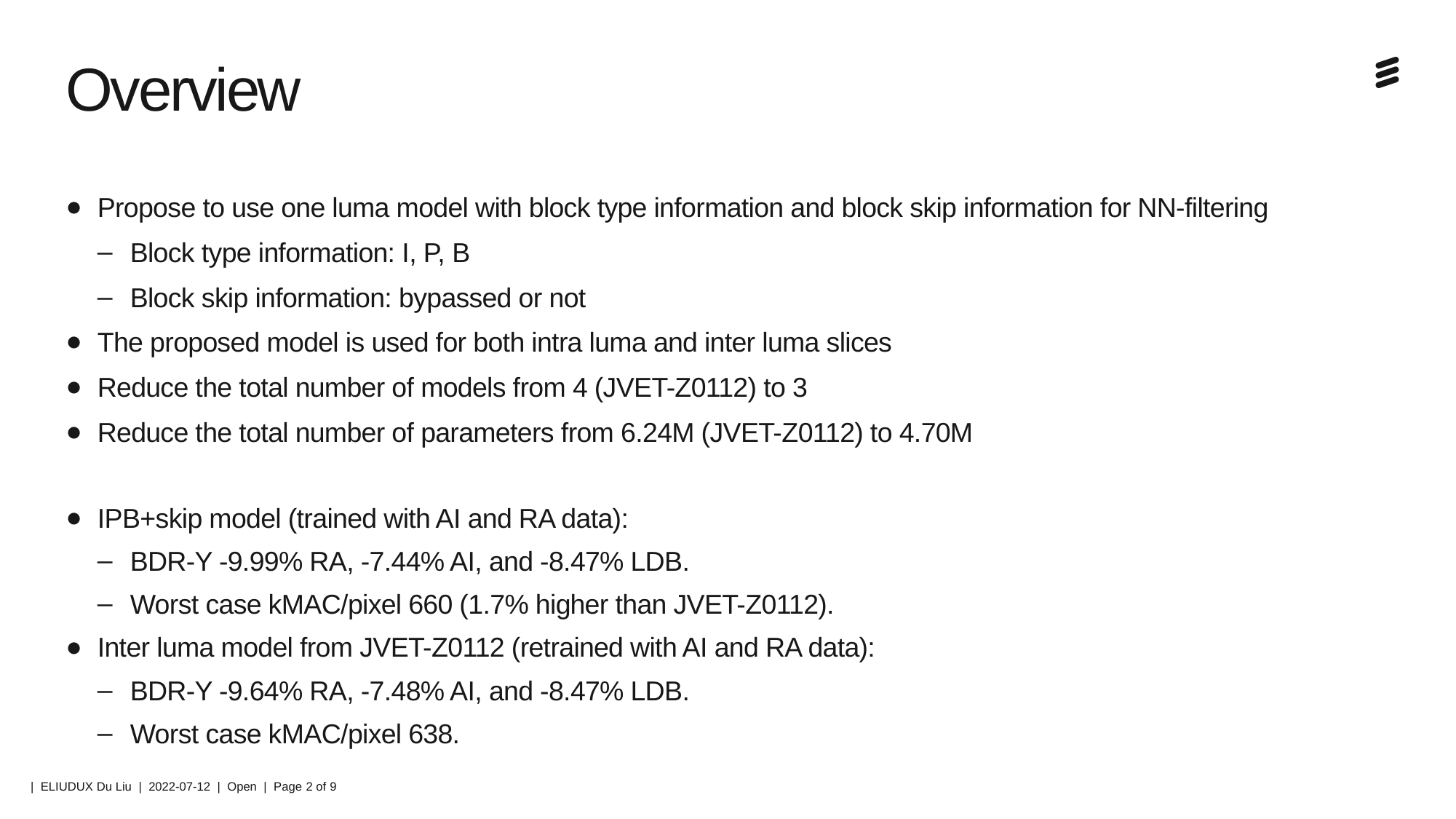

# Overview
Propose to use one luma model with block type information and block skip information for NN-filtering
Block type information: I, P, B
Block skip information: bypassed or not
The proposed model is used for both intra luma and inter luma slices
Reduce the total number of models from 4 (JVET-Z0112) to 3
Reduce the total number of parameters from 6.24M (JVET-Z0112) to 4.70M

IPB+skip model (trained with AI and RA data):
BDR-Y -9.99% RA, -7.44% AI, and -8.47% LDB.
Worst case kMAC/pixel 660 (1.7% higher than JVET-Z0112).
Inter luma model from JVET-Z0112 (retrained with AI and RA data):
BDR-Y -9.64% RA, -7.48% AI, and -8.47% LDB.
Worst case kMAC/pixel 638.